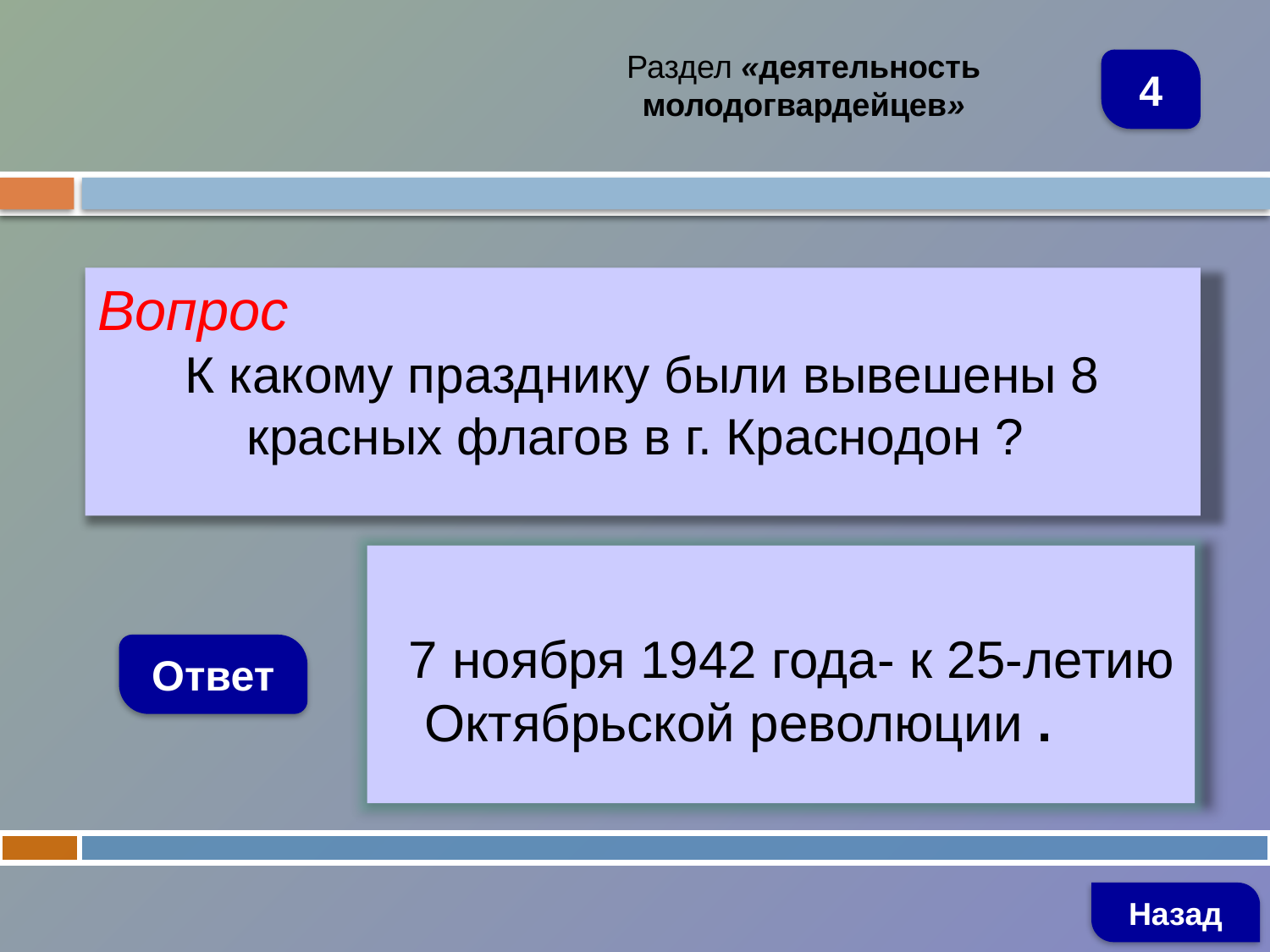

Раздел «деятельность молодогвардейцев»
4
Вопрос
К какому празднику были вывешены 8 красных флагов в г. Краснодон ?

  7 ноября 1942 года- к 25-летию Октябрьской революции .
Ответ

Назад